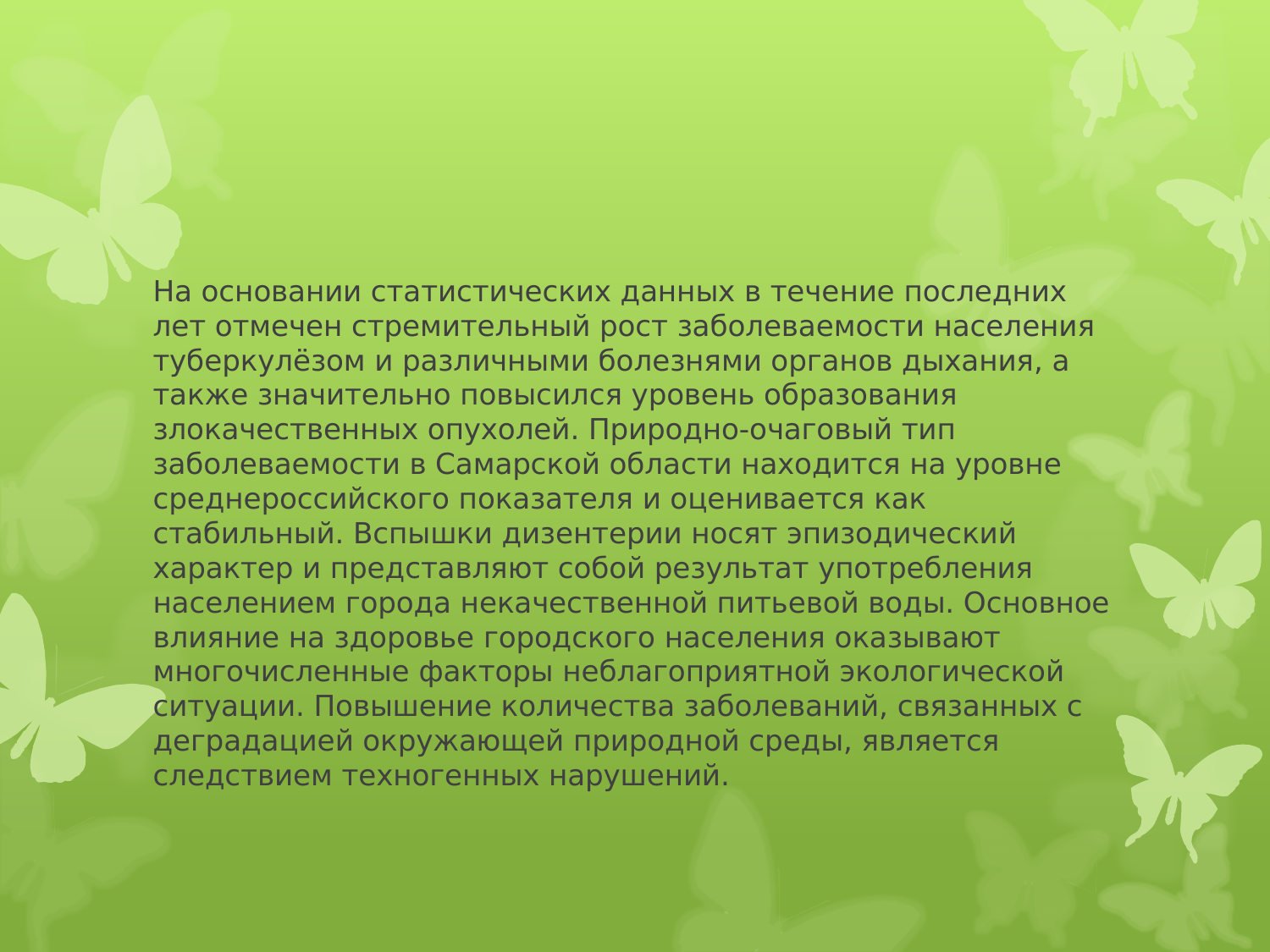

#
На основании статистических данных в течение последних лет отмечен стремительный рост заболеваемости населения туберкулёзом и различными болезнями органов дыхания, а также значительно повысился уровень образования злокачественных опухолей. Природно-очаговый тип заболеваемости в Самарской области находится на уровне среднероссийского показателя и оценивается как стабильный. Вспышки дизентерии носят эпизодический характер и представляют собой результат употребления населением города некачественной питьевой воды. Основное влияние на здоровье городского населения оказывают многочисленные факторы неблагоприятной экологической ситуации. Повышение количества заболеваний, связанных с деградацией окружающей природной среды, является следствием техногенных нарушений.